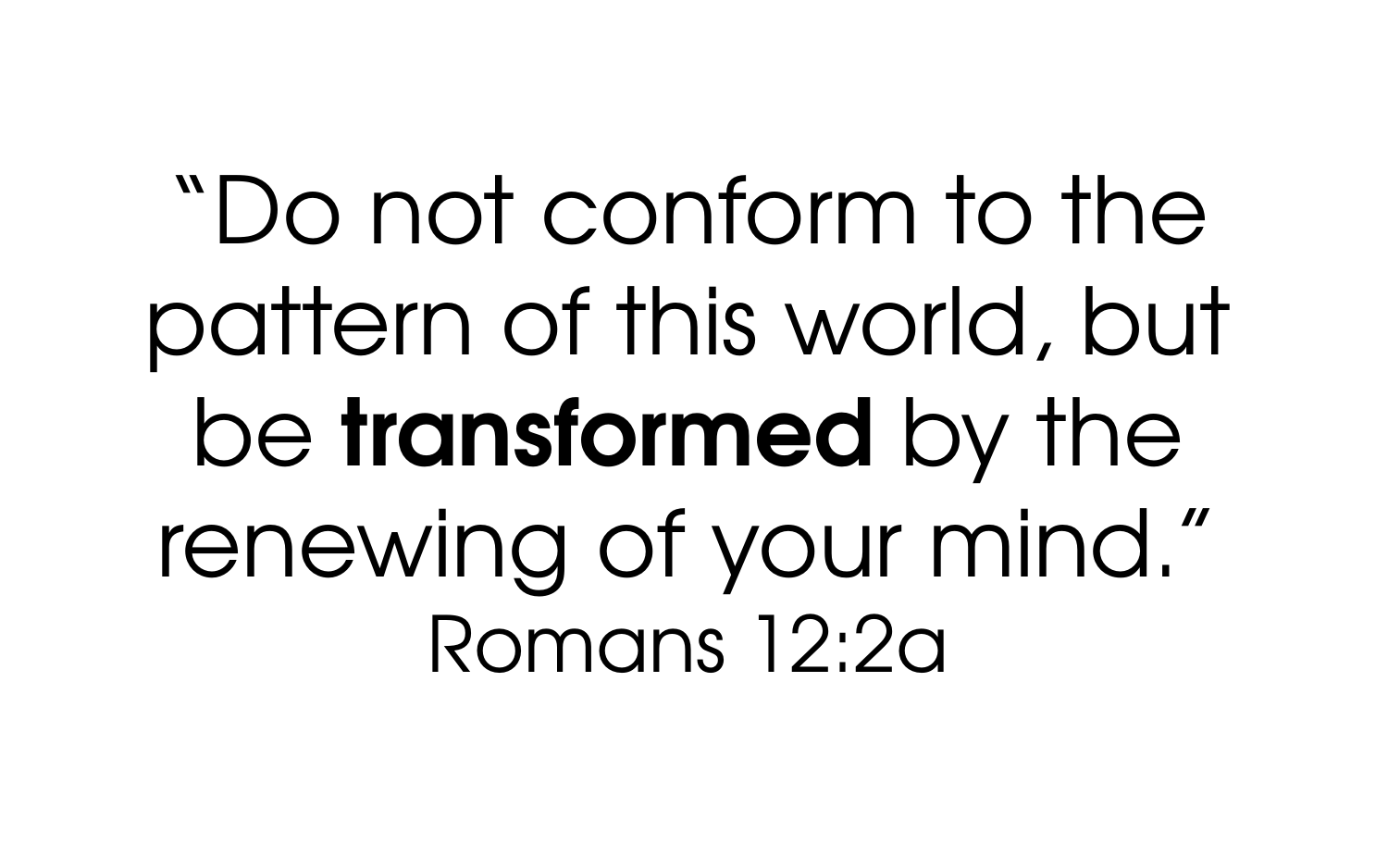

“Do not conform to the pattern of this world, but be transformed by the renewing of your mind.”
Romans 12:2a